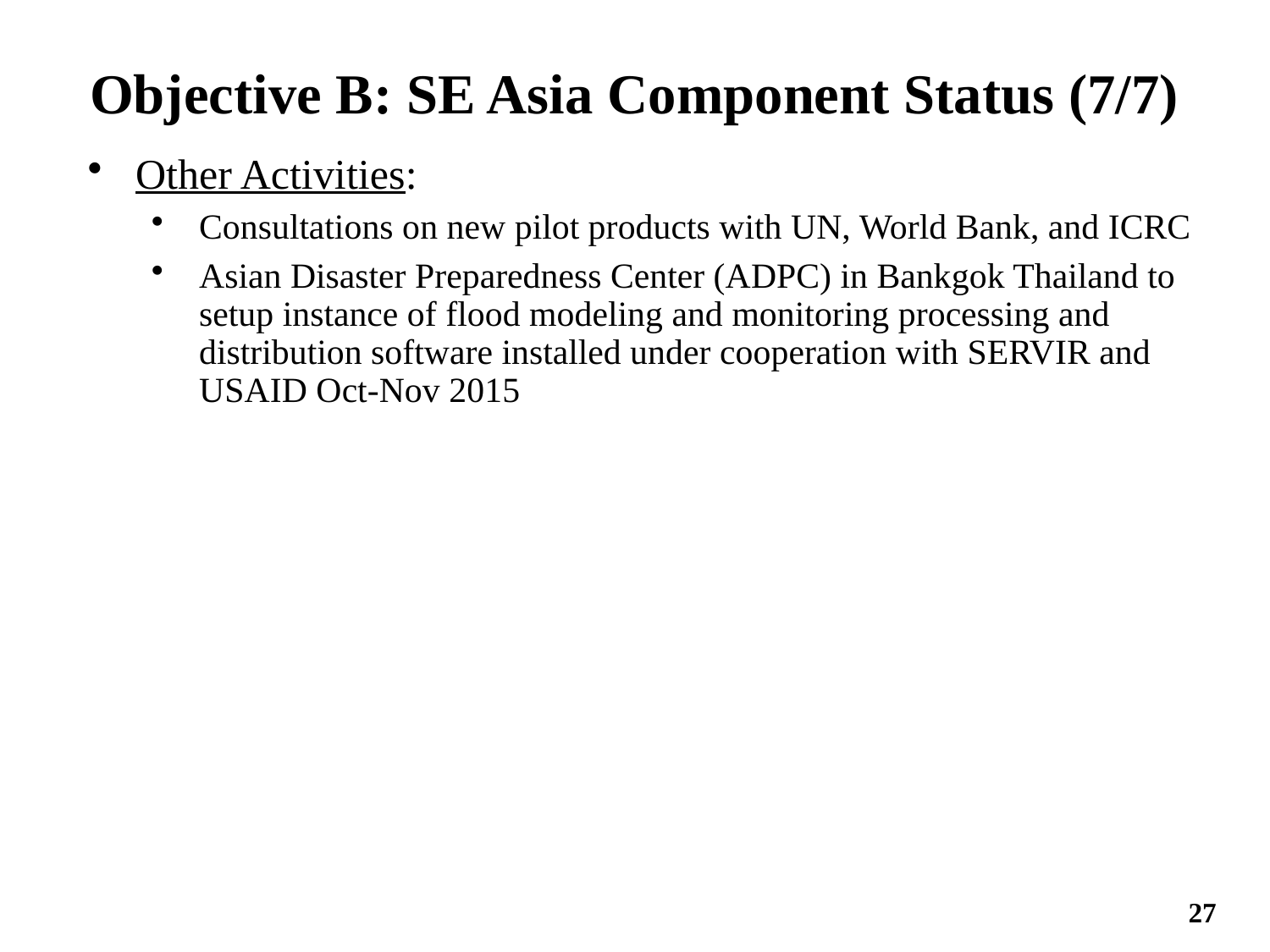

# Objective B: SE Asia Component Status (7/7)
Other Activities:
Consultations on new pilot products with UN, World Bank, and ICRC
Asian Disaster Preparedness Center (ADPC) in Bankgok Thailand to setup instance of flood modeling and monitoring processing and distribution software installed under cooperation with SERVIR and USAID Oct-Nov 2015

27